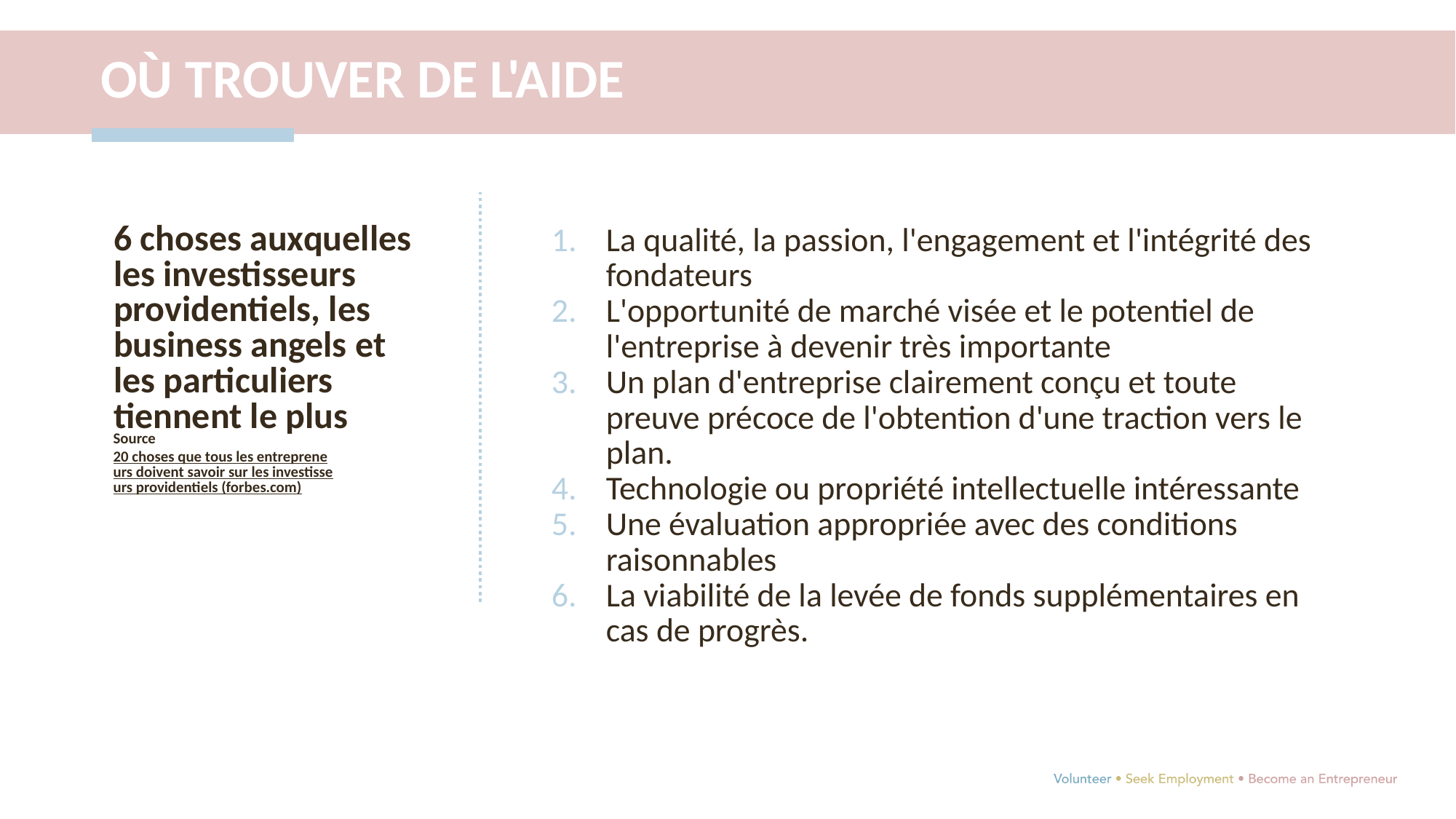

OÙ TROUVER DE L'AIDE
6 choses auxquelles les investisseurs providentiels, les business angels et les particuliers tiennent le plus

La qualité, la passion, l'engagement et l'intégrité des fondateurs
L'opportunité de marché visée et le potentiel de l'entreprise à devenir très importante
Un plan d'entreprise clairement conçu et toute preuve précoce de l'obtention d'une traction vers le plan.
Technologie ou propriété intellectuelle intéressante
Une évaluation appropriée avec des conditions raisonnables
La viabilité de la levée de fonds supplémentaires en cas de progrès.

Source 20 choses que tous les entrepreneurs doivent savoir sur les investisseurs providentiels (forbes.com)